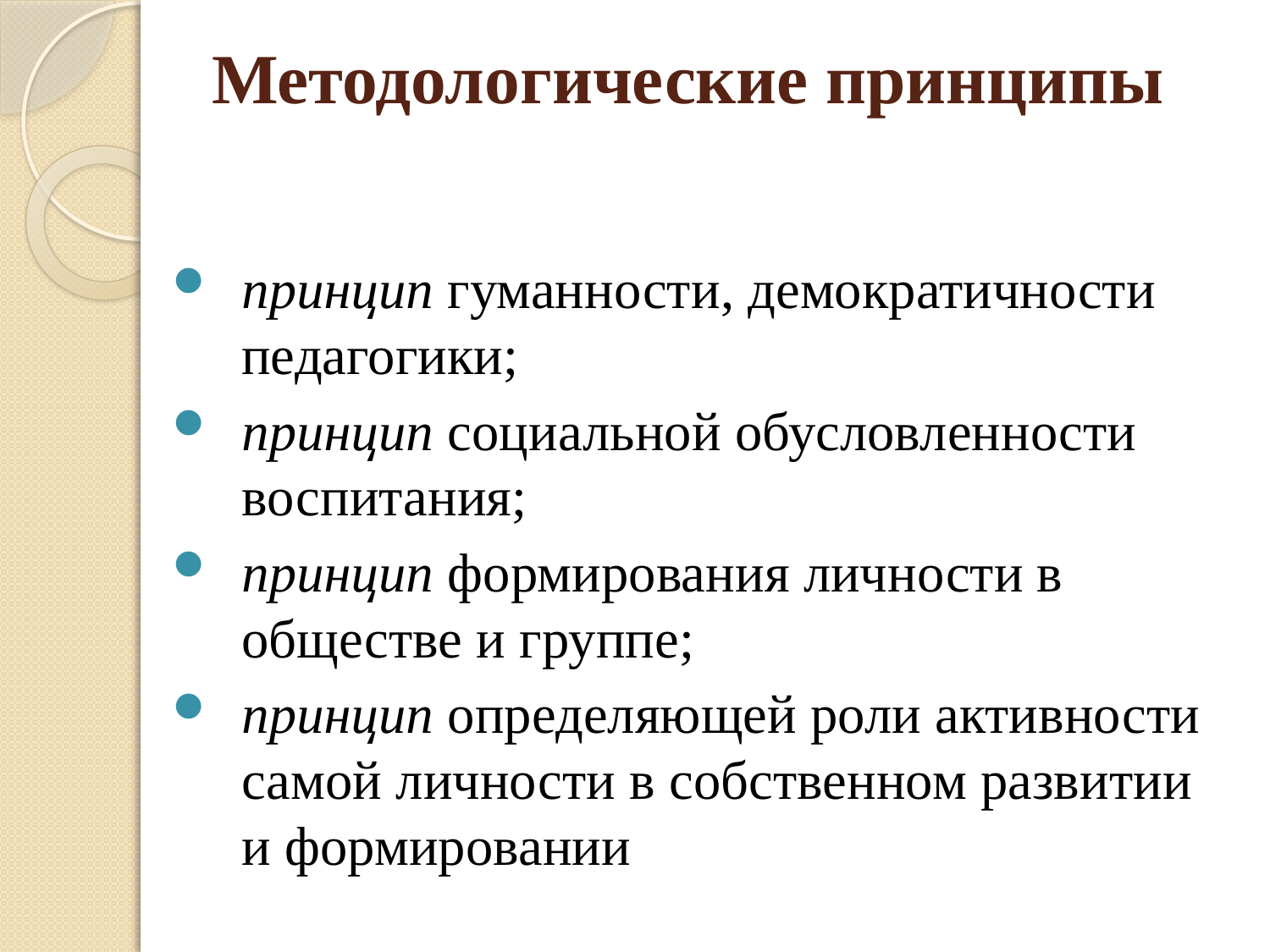

# Методологические принципы
принцип гуманности, демократичности педагогики;
принцип социальной обусловленности воспитания;
принцип формирования личности в обществе и группе;
принцип определяющей роли активности самой личности в собственном развитии и формировании